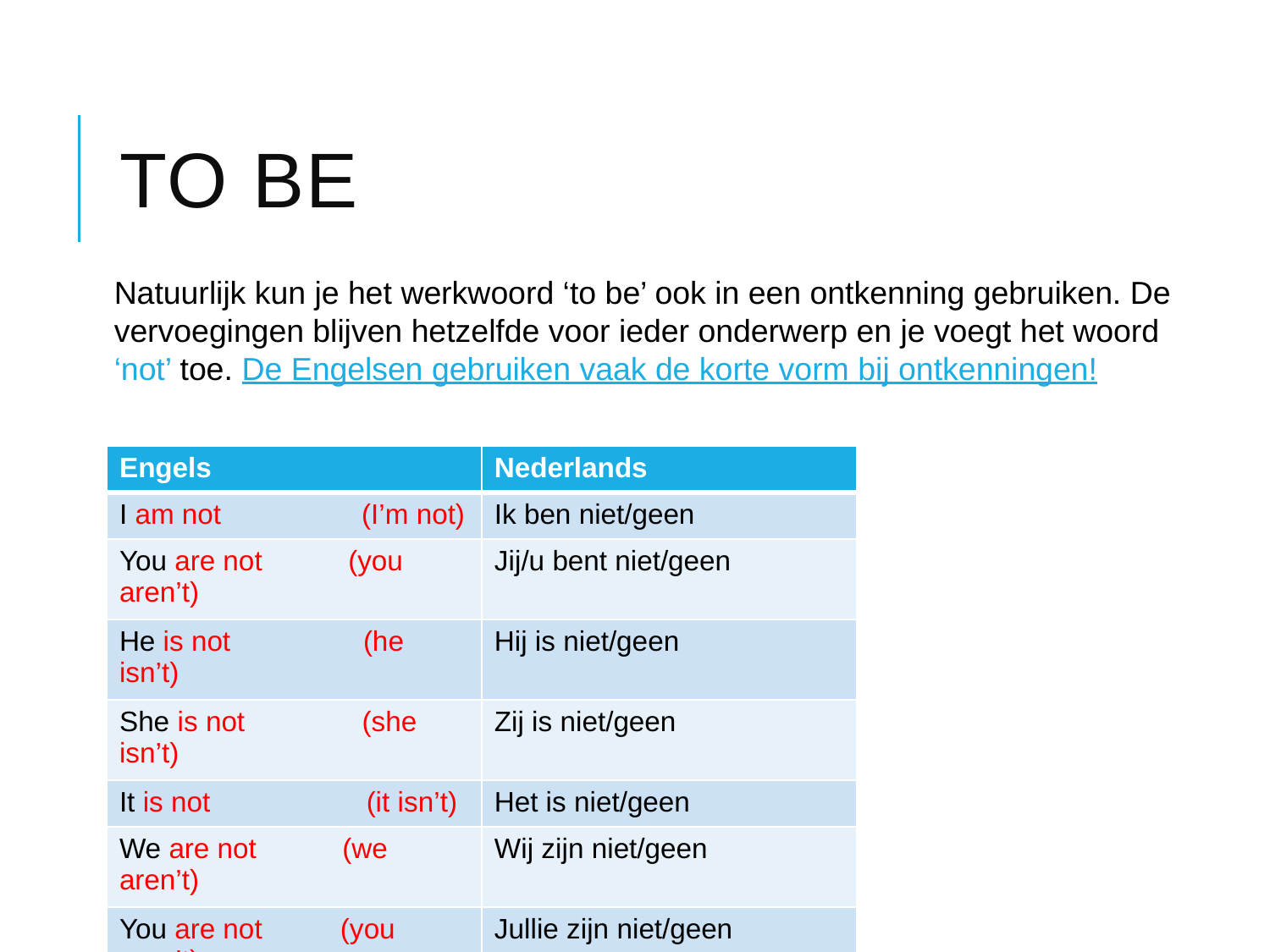

# TO BE
Natuurlijk kun je het werkwoord ‘to be’ ook in een ontkenning gebruiken. De vervoegingen blijven hetzelfde voor ieder onderwerp en je voegt het woord ‘not’ toe. De Engelsen gebruiken vaak de korte vorm bij ontkenningen!
| Engels | Nederlands |
| --- | --- |
| I am not (I’m not) | Ik ben niet/geen |
| You are not (you aren’t) | Jij/u bent niet/geen |
| He is not (he isn’t) | Hij is niet/geen |
| She is not (she isn’t) | Zij is niet/geen |
| It is not (it isn’t) | Het is niet/geen |
| We are not (we aren’t) | Wij zijn niet/geen |
| You are not (you aren’t) | Jullie zijn niet/geen |
| They are not (they aren’t) | Zij zijn niet/geen. Die is niet/geen. |